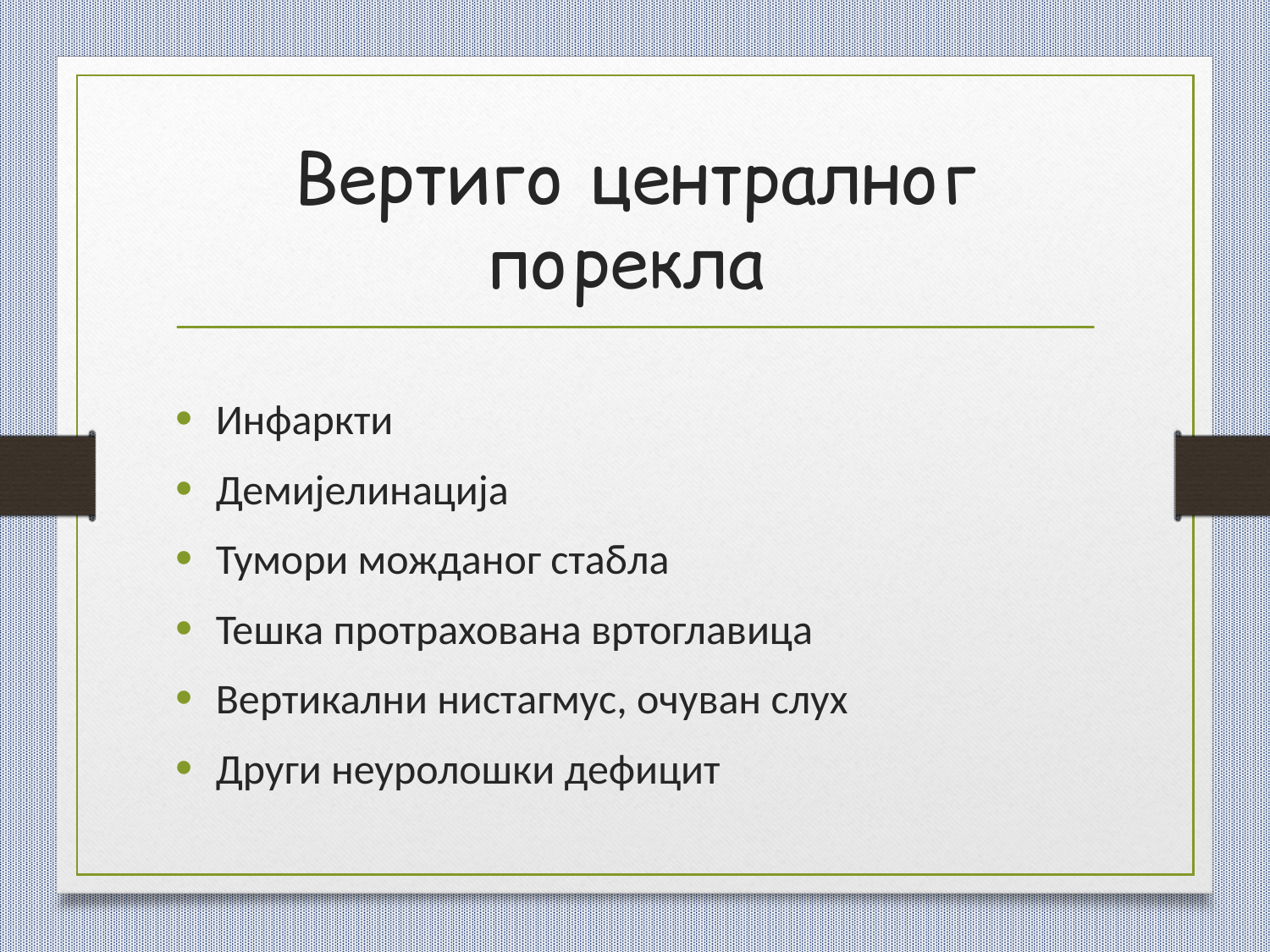

# Вертиго централног порекла
Инфаркти
Демијелинација
Тумори можданог стабла
Тешка протрахована вртоглавица
Вертикални нистагмус, очуван слух
Други неуролошки дефицит